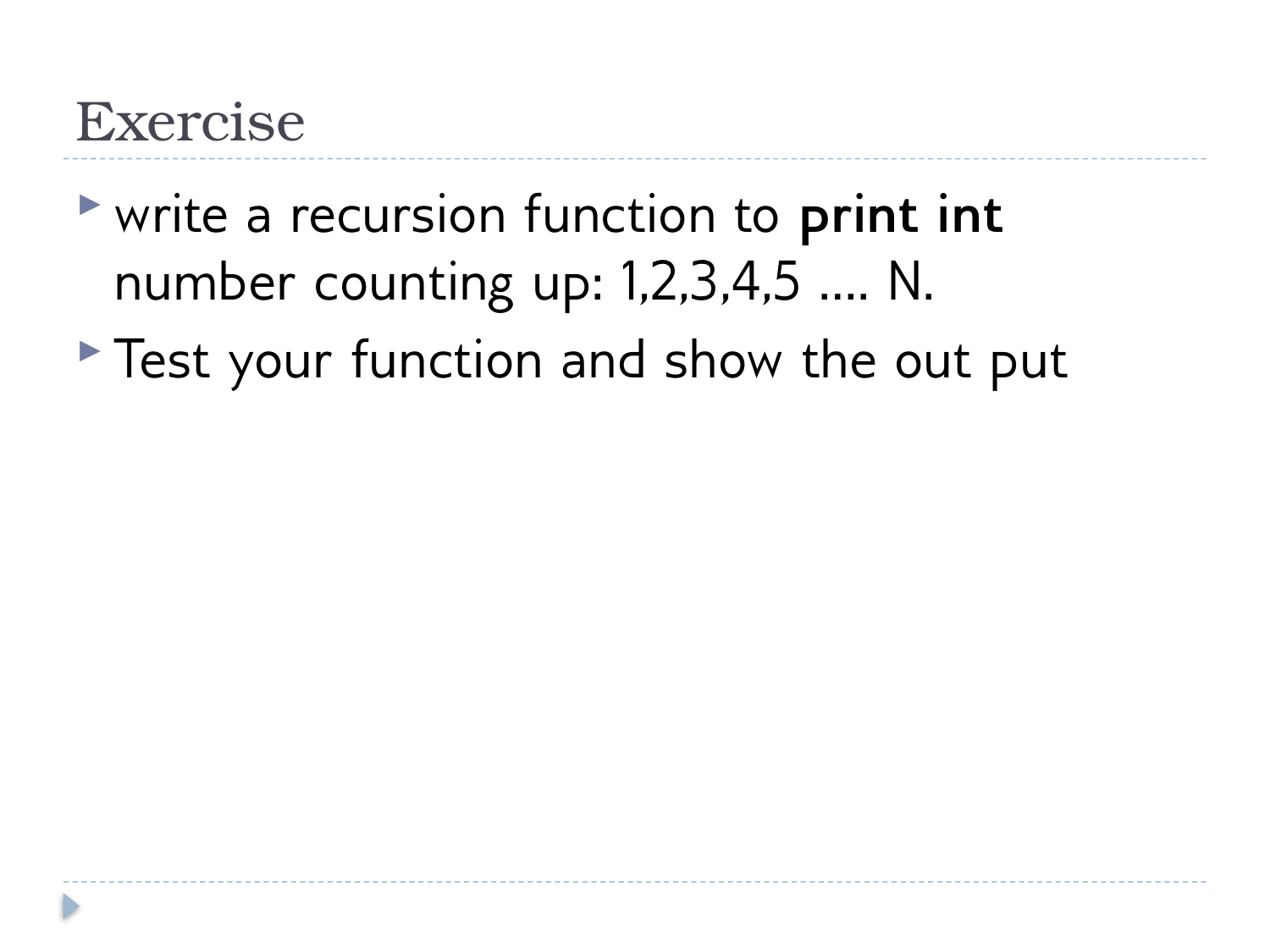

# Exercise
write a recursion function to print int number counting up: 1,2,3,4,5 …. N.
Test your function and show the out put